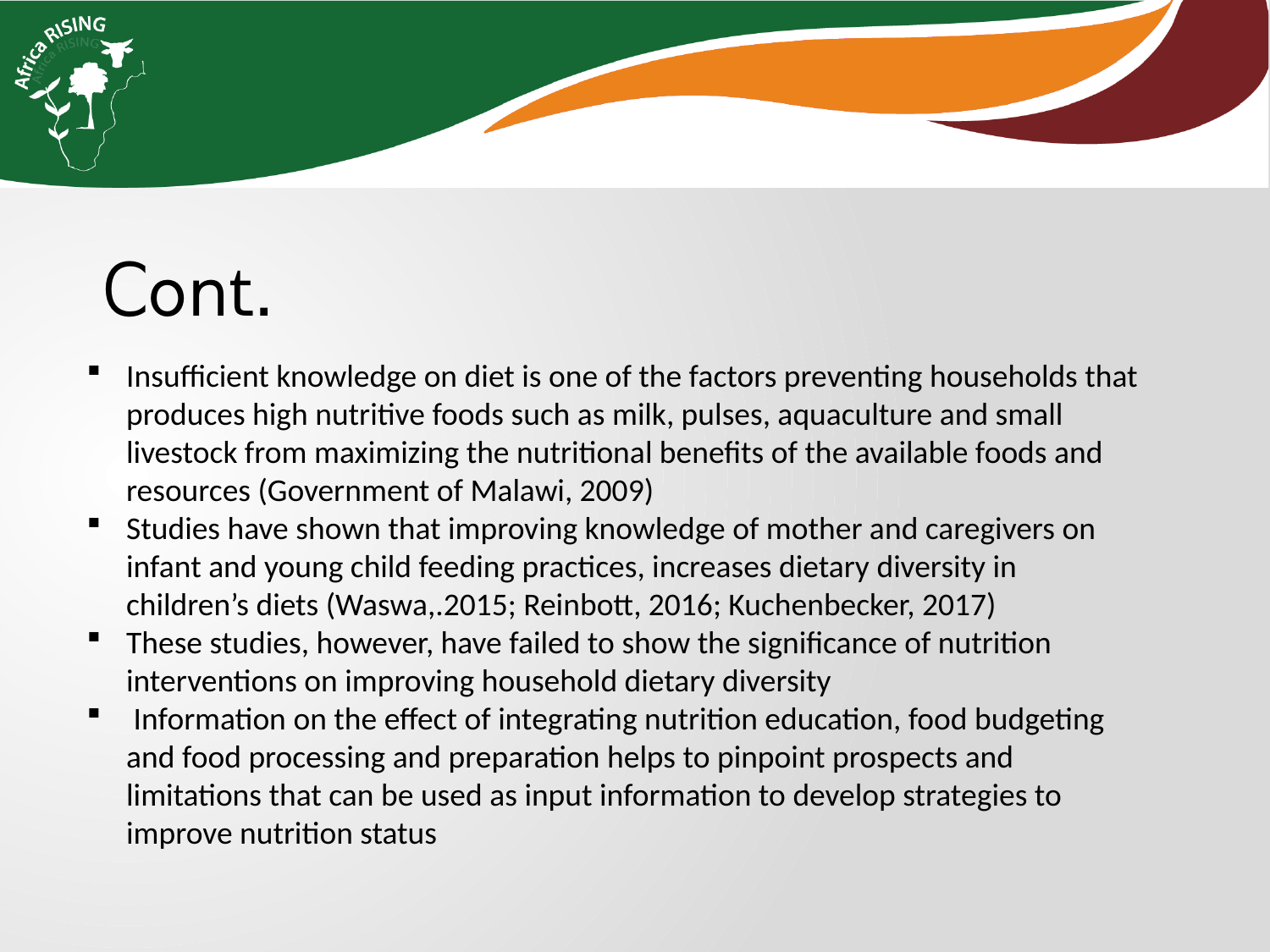

Cont.
Insufficient knowledge on diet is one of the factors preventing households that produces high nutritive foods such as milk, pulses, aquaculture and small livestock from maximizing the nutritional benefits of the available foods and resources (Government of Malawi, 2009)
Studies have shown that improving knowledge of mother and caregivers on infant and young child feeding practices, increases dietary diversity in children’s diets (Waswa,.2015; Reinbott, 2016; Kuchenbecker, 2017)
These studies, however, have failed to show the significance of nutrition interventions on improving household dietary diversity
 Information on the effect of integrating nutrition education, food budgeting and food processing and preparation helps to pinpoint prospects and limitations that can be used as input information to develop strategies to improve nutrition status